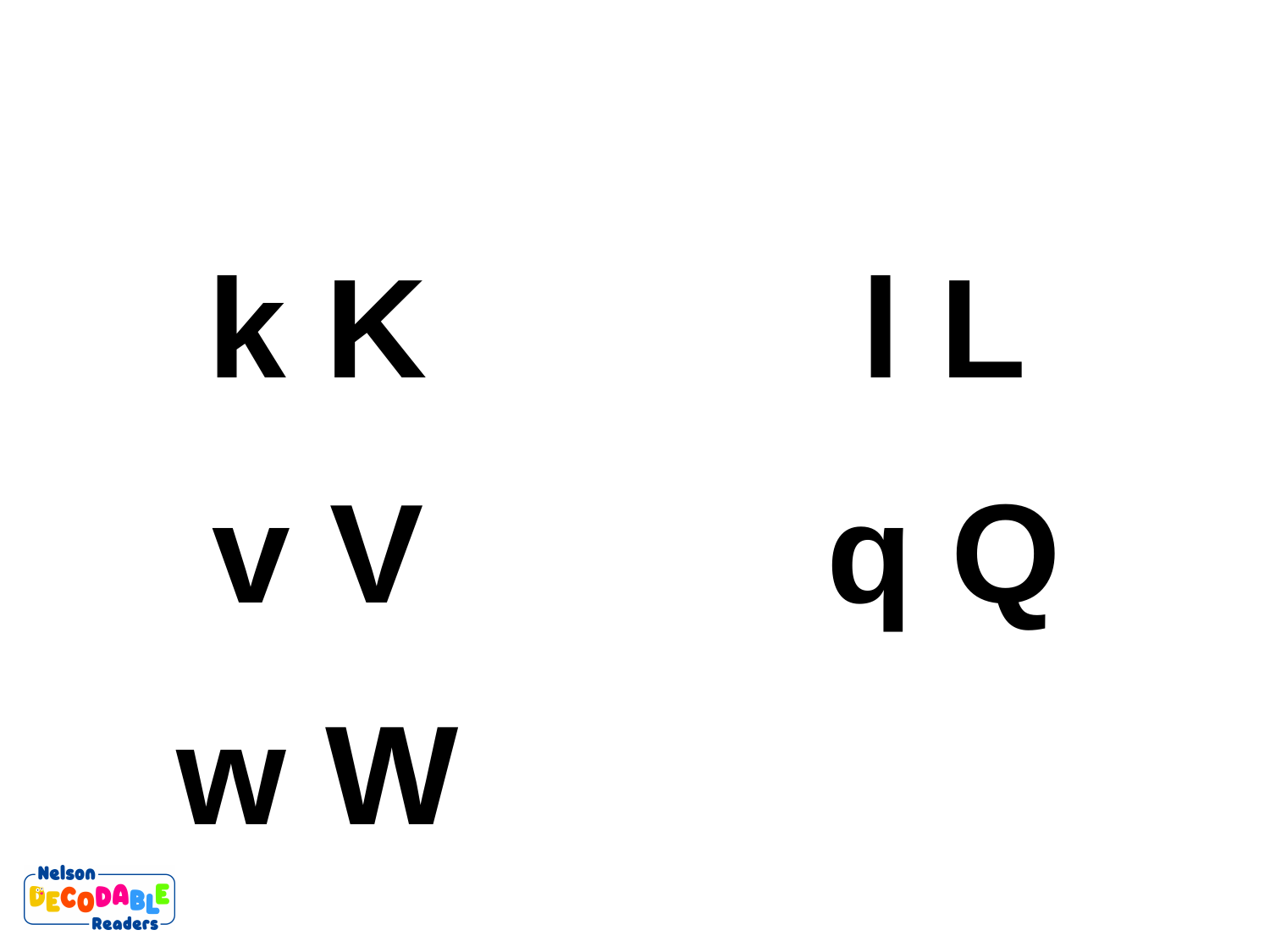

k K
l L
v V
q Q
w W